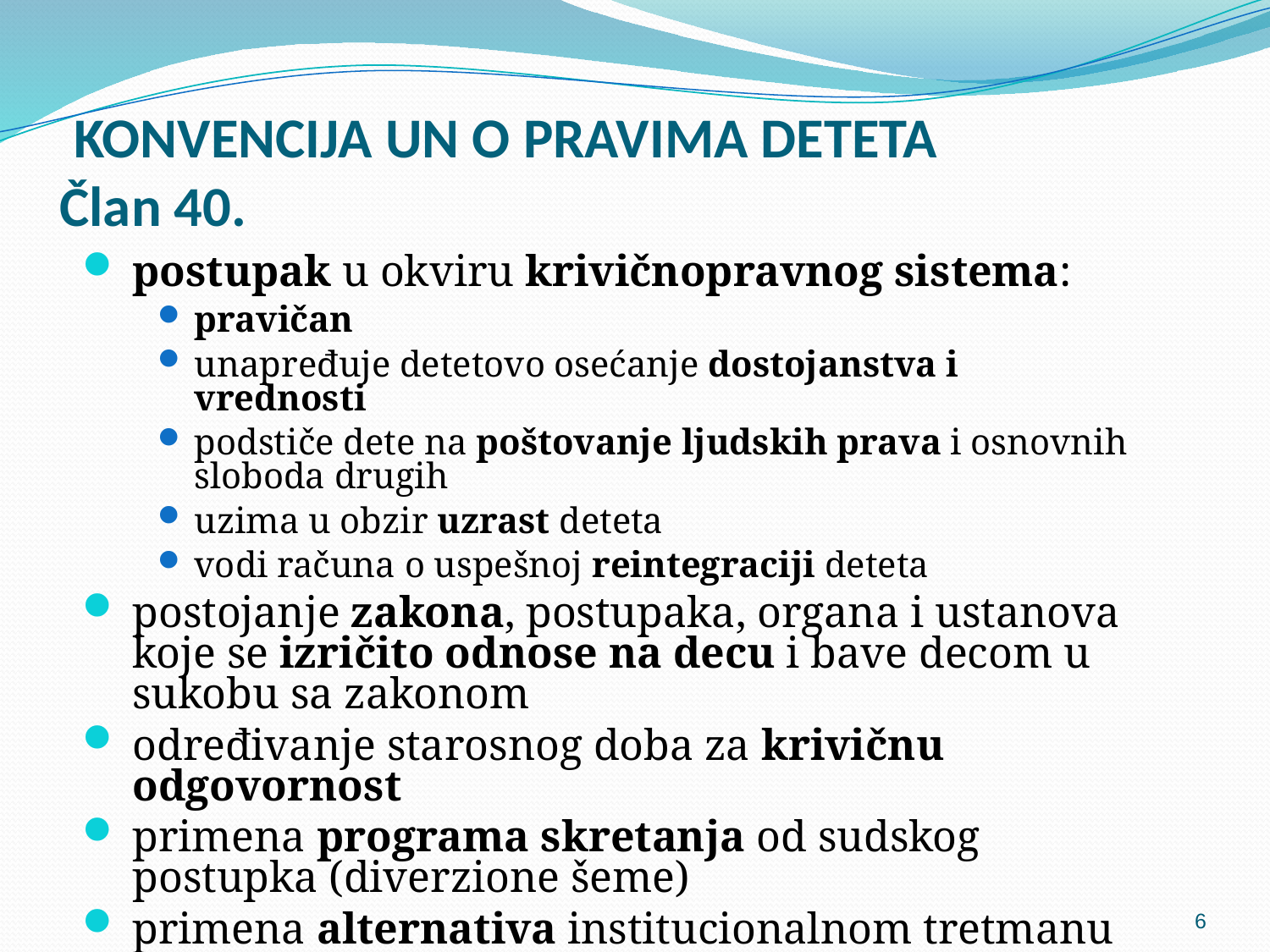

# KONVENCIJA UN O PRAVIMA DETETA Član 40.
postupak u okviru krivičnopravnog sistema:
pravičan
unapređuje detetovo osećanje dostojanstva i vrednosti
podstiče dete na poštovanje ljudskih prava i osnovnih sloboda drugih
uzima u obzir uzrast deteta
vodi računa o uspešnoj reintegraciji deteta
postojanje zakona, postupaka, organa i ustanova koje se izričito odnose na decu i bave decom u sukobu sa zakonom
određivanje starosnog doba za krivičnu odgovornost
primena programa skretanja od sudskog postupka (diverzione šeme)
primena alternativa institucionalnom tretmanu
6